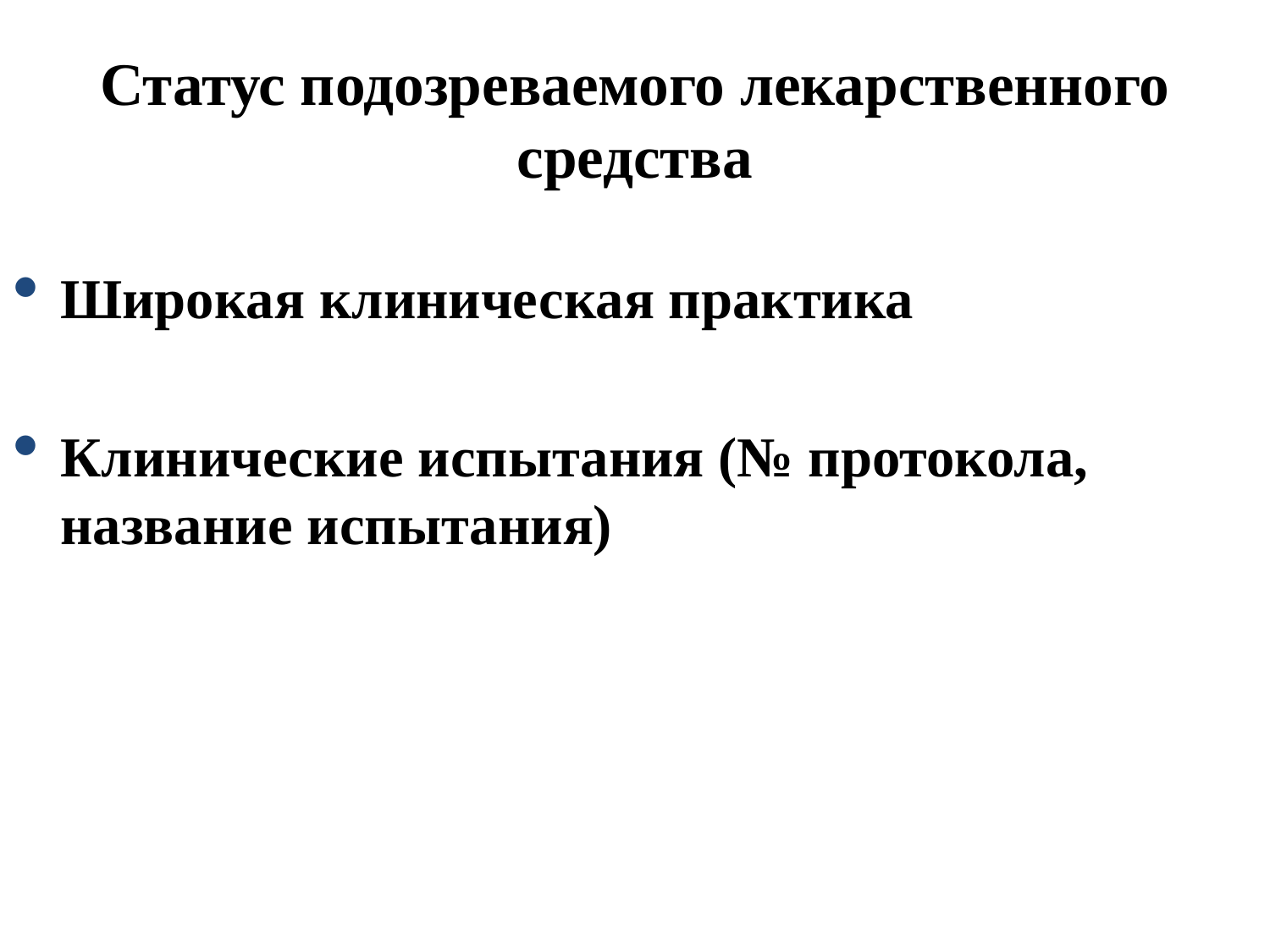

# Статус подозреваемого лекарственного средства
Широкая клиническая практика

Клинические испытания (№ протокола,      название испытания)